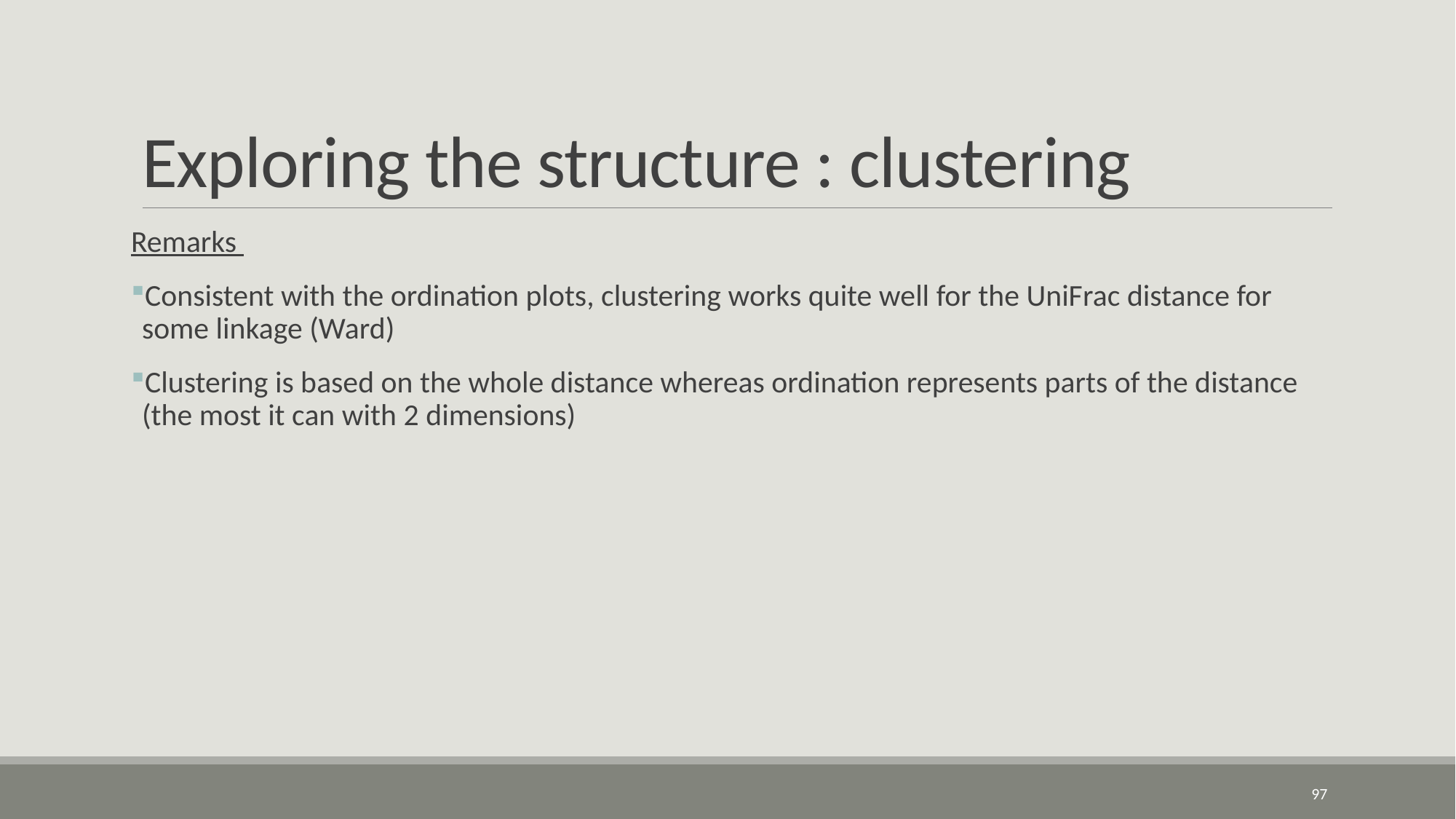

# Exploring the structure : clustering
Remarks
Consistent with the ordination plots, clustering works quite well for the UniFrac distance for some linkage (Ward)
Clustering is based on the whole distance whereas ordination represents parts of the distance (the most it can with 2 dimensions)
97